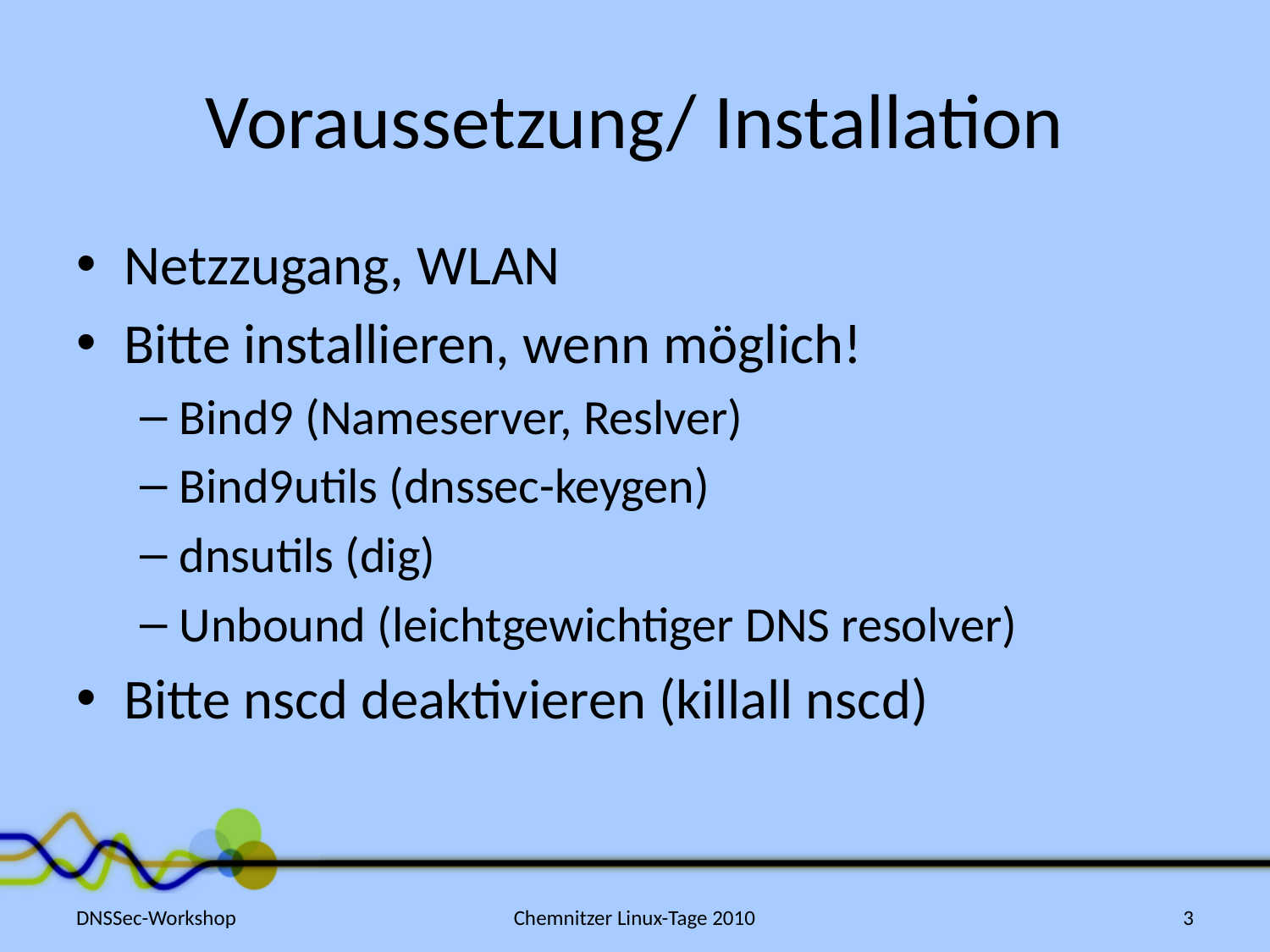

# Voraussetzung/ Installation
Netzzugang, WLAN
Bitte installieren, wenn möglich!
Bind9 (Nameserver, Reslver)
Bind9utils (dnssec-keygen)
dnsutils (dig)
Unbound (leichtgewichtiger DNS resolver)
Bitte nscd deaktivieren (killall nscd)

DNSSec-Workshop
Chemnitzer Linux-Tage 2010
3